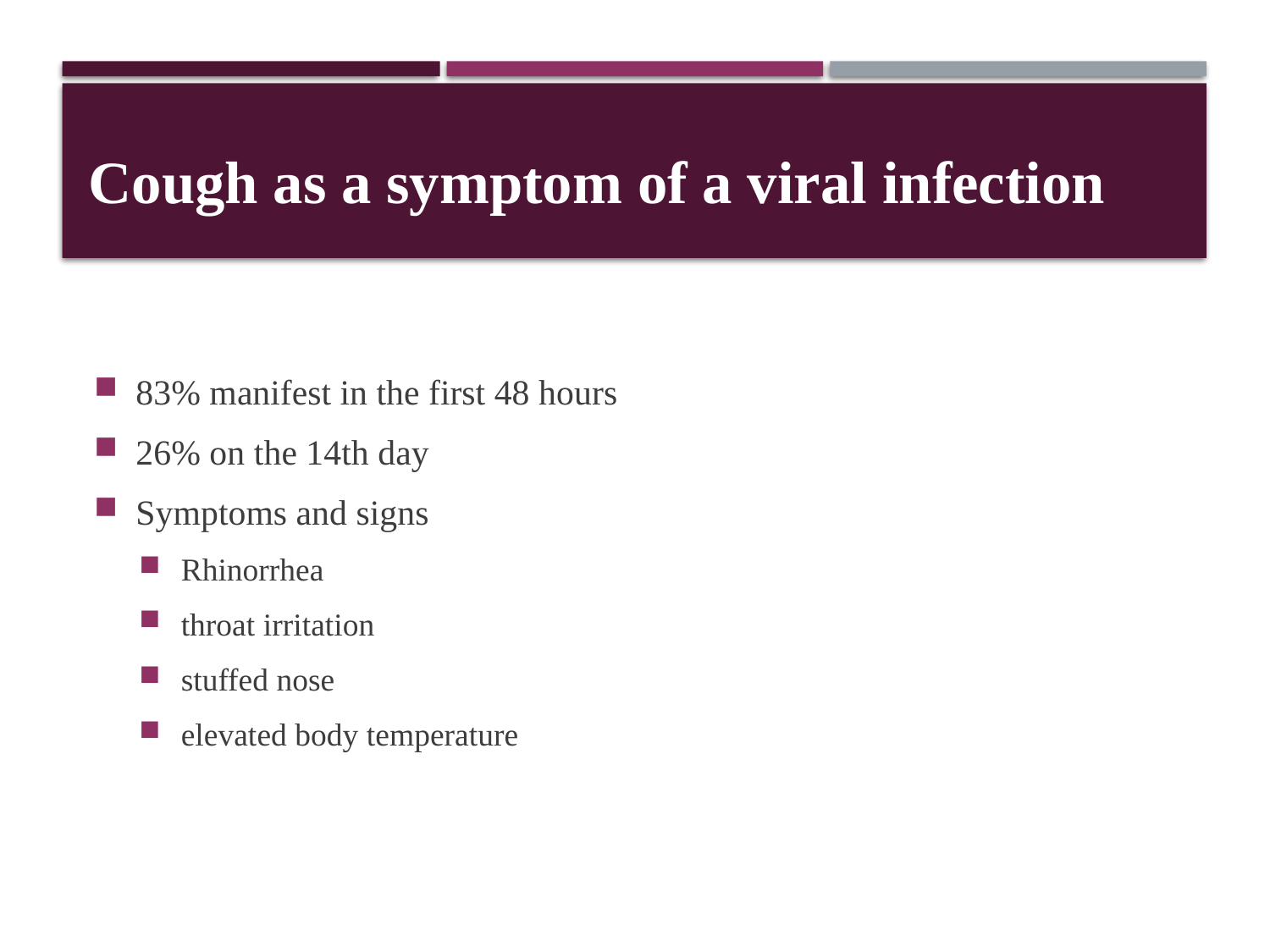

Cough as a symptom of a viral infection
83% manifest in the first 48 hours
26% on the 14th day
Symptoms and signs
Rhinorrhea
throat irritation
stuffed nose
elevated body temperature